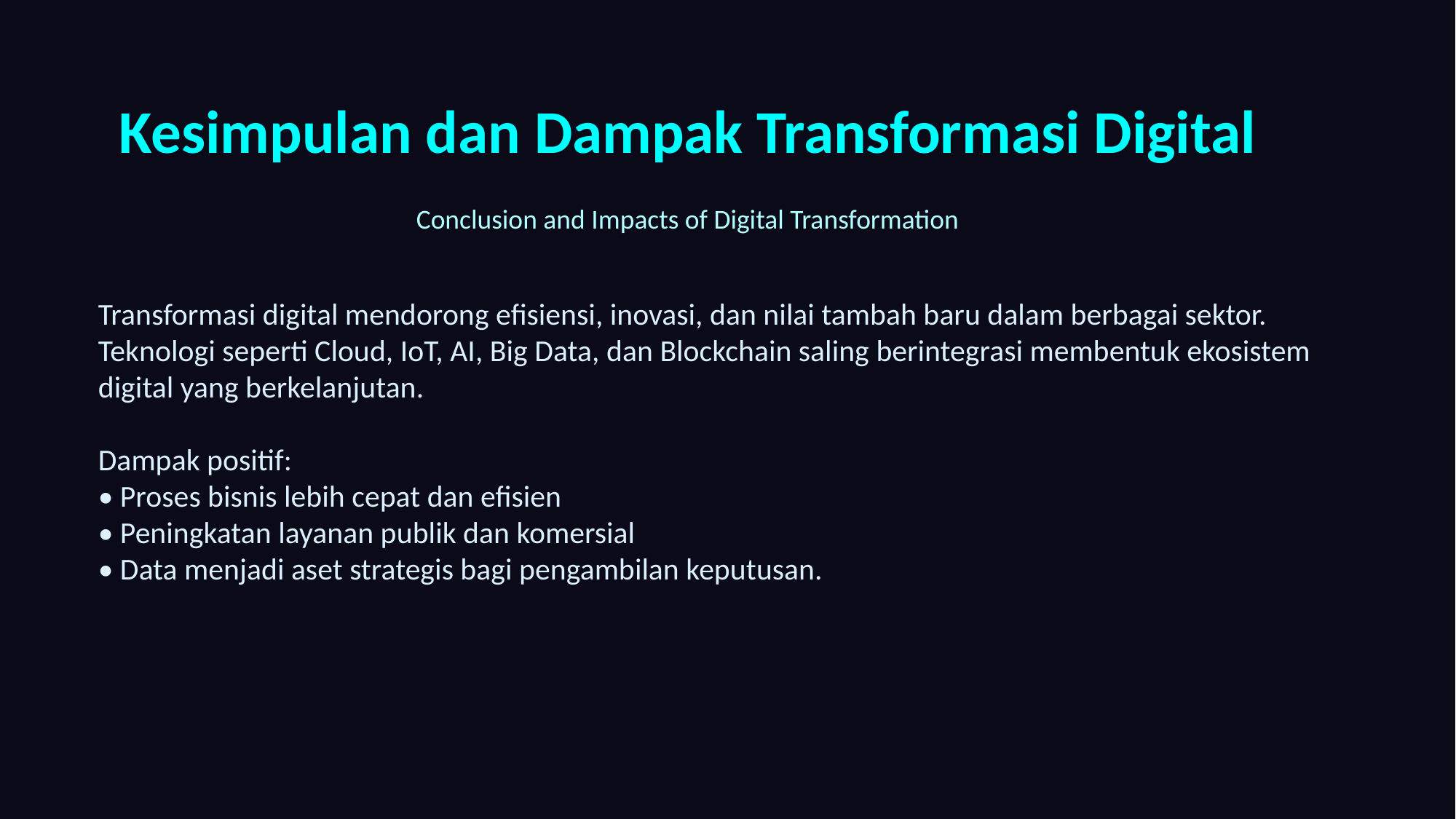

Kesimpulan dan Dampak Transformasi Digital

Conclusion and Impacts of Digital Transformation

Transformasi digital mendorong efisiensi, inovasi, dan nilai tambah baru dalam berbagai sektor. Teknologi seperti Cloud, IoT, AI, Big Data, dan Blockchain saling berintegrasi membentuk ekosistem digital yang berkelanjutan.
Dampak positif:
• Proses bisnis lebih cepat dan efisien
• Peningkatan layanan publik dan komersial
• Data menjadi aset strategis bagi pengambilan keputusan.